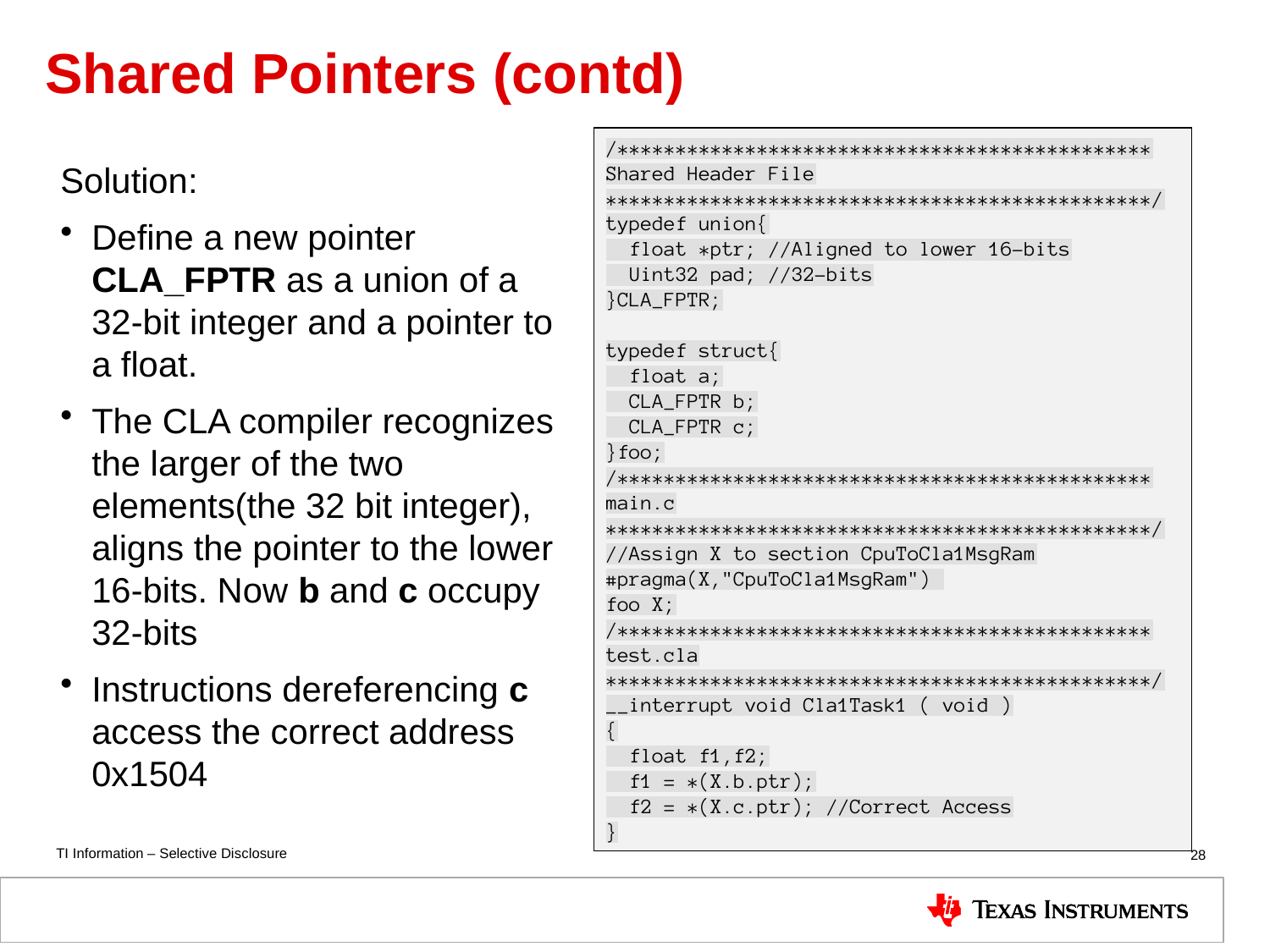

# Shared Pointers (contd)
/**********************************************
Shared Header File
***********************************************/
typedef union{
  float *ptr; //Aligned to lower 16-bits
  Uint32 pad; //32-bits
}CLA_FPTR;

typedef struct{
  float a;
  CLA_FPTR b;
  CLA_FPTR c;
}foo;
/**********************************************
main.c
***********************************************/
//Assign X to section CpuToCla1MsgRam
#pragma(X,"CpuToCla1MsgRam")
foo X;
/**********************************************
test.cla
***********************************************/
__interrupt void Cla1Task1 ( void )
{
  float f1,f2;
  f1 = *(X.b.ptr);
  f2 = *(X.c.ptr); //Correct Access
}
Solution:
Define a new pointer CLA_FPTR as a union of a 32-bit integer and a pointer to a float.
The CLA compiler recognizes the larger of the two elements(the 32 bit integer), aligns the pointer to the lower 16-bits. Now b and c occupy 32-bits
Instructions dereferencing c access the correct address 0x1504
28